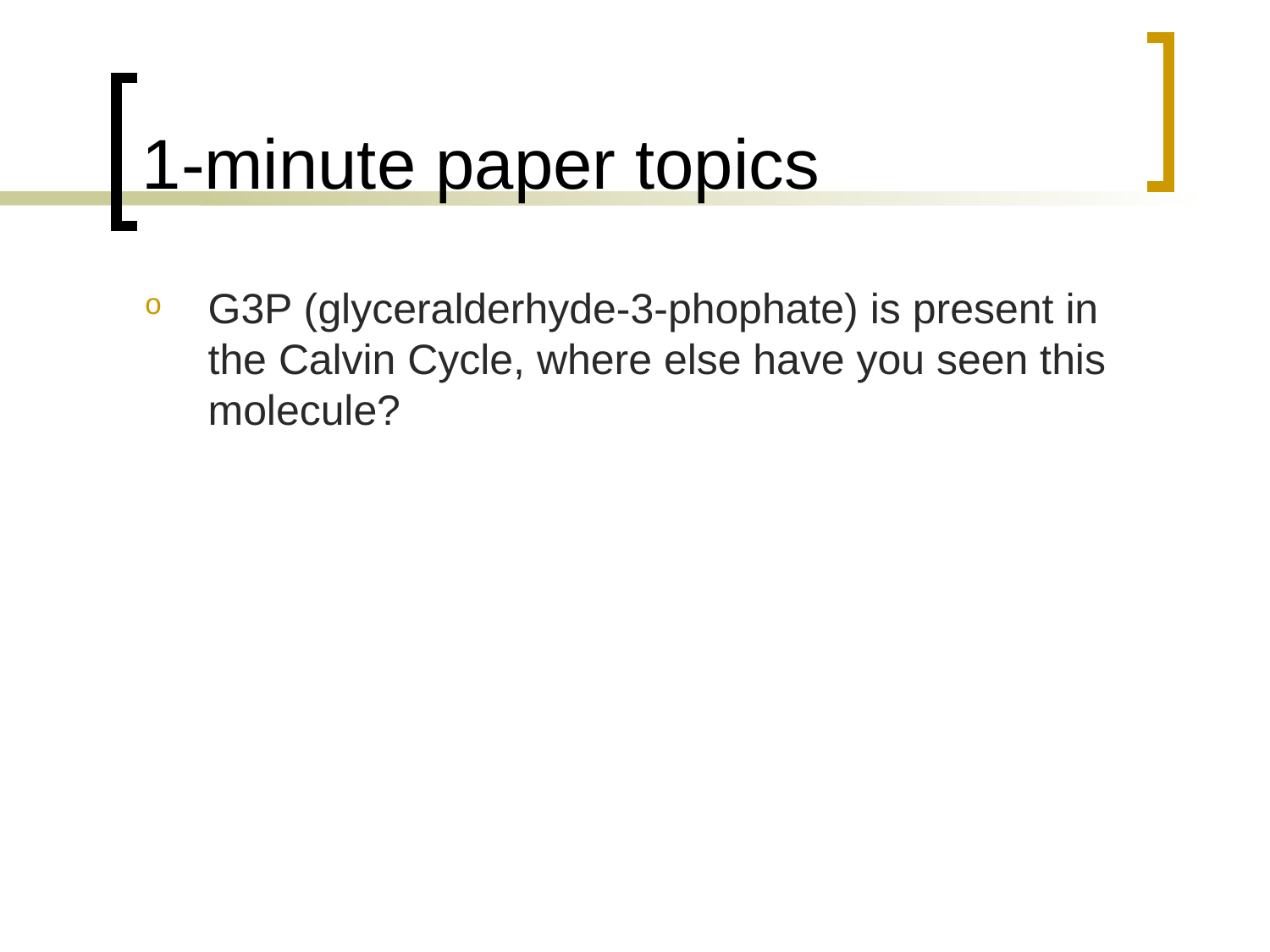

# 1-minute paper topics
G3P (glyceralderhyde-3-phophate) is present in the Calvin Cycle, where else have you seen this molecule?